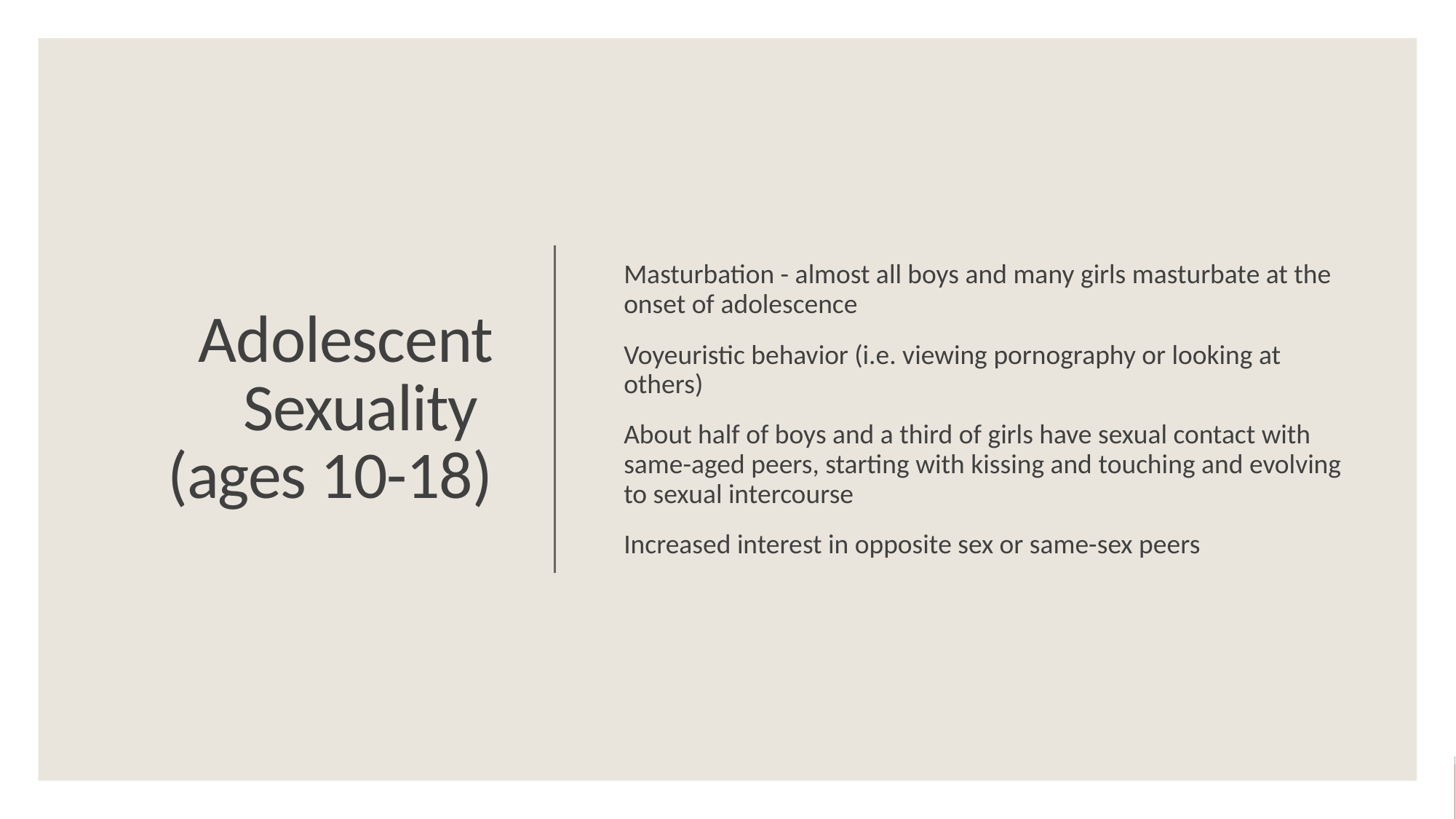

Masturbation - almost all boys and many girls masturbate at the onset of adolescence
Voyeuristic behavior (i.e. viewing pornography or looking at others)
About half of boys and a third of girls have sexual contact with same-aged peers, starting with kissing and touching and evolving to sexual intercourse
Increased interest in opposite sex or same-sex peers
# Adolescent Sexuality (ages 10-18)